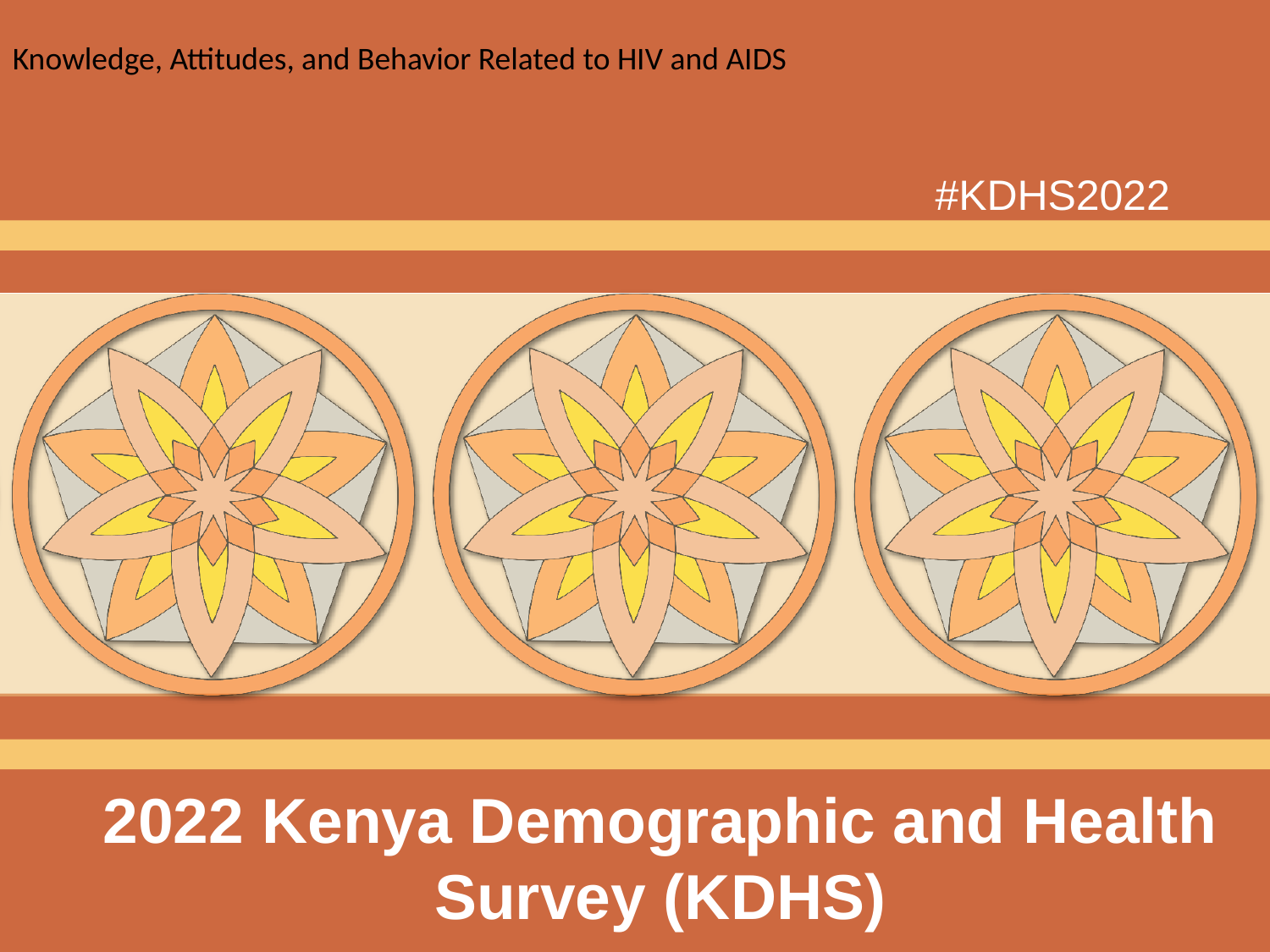

Knowledge, Attitudes, and Behavior Related to HIV and AIDS